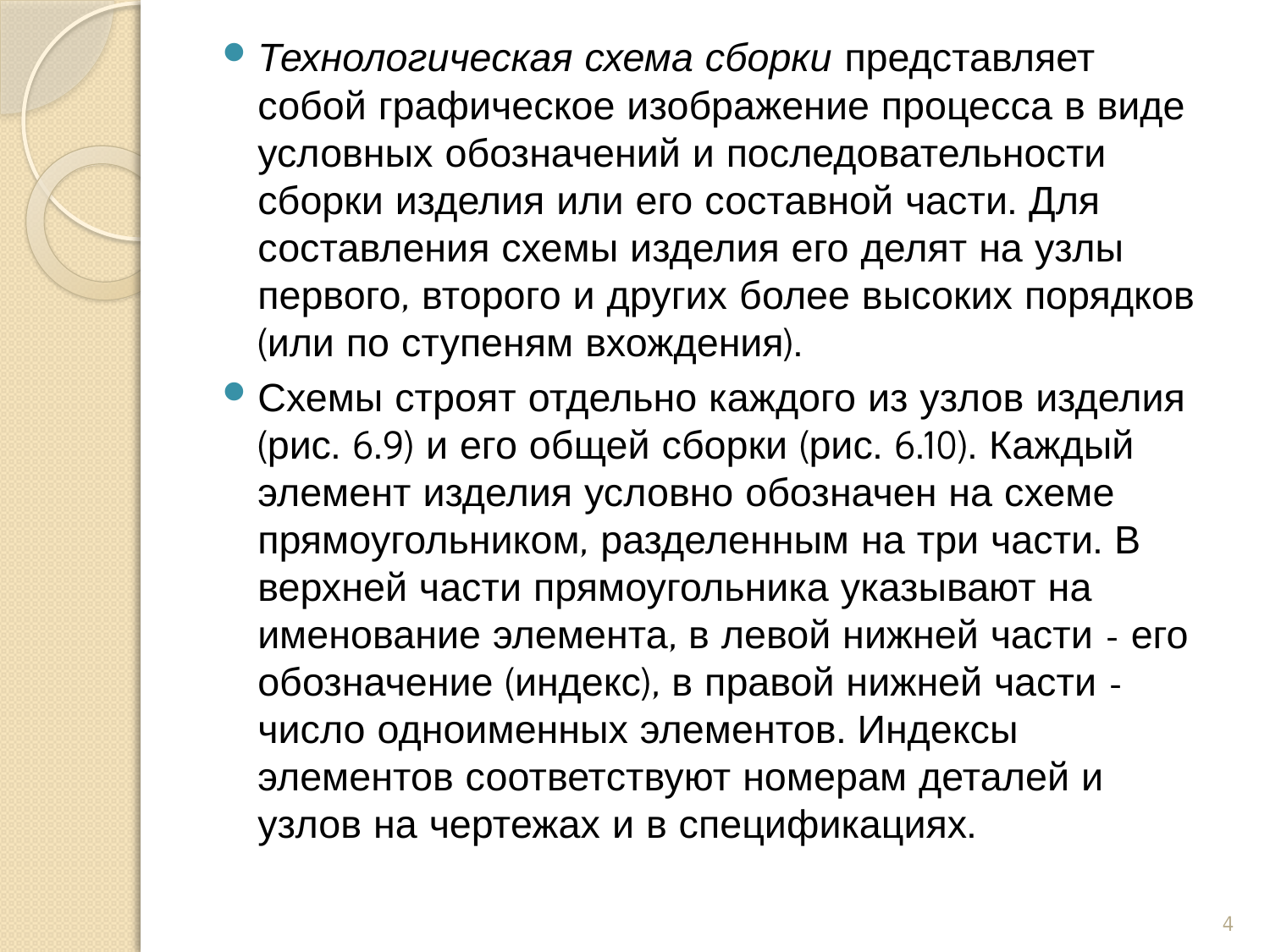

Технологическая схема сборки представляет собой графи­ческое изображение процесса в виде условных обозначений и последовательности сборки изделия или его составной части. Для составления схемы изделия его делят на узлы первого, второго и других более высоких порядков (или по ступеням вхождения).
Схемы строят отдельно каждого из узлов изделия (рис. 6.9) и его общей сборки (рис. 6.10). Каждый элемент изделия условно обозначен на схеме прямоугольником, разделенным на три части. В верхней части прямоугольника указывают на­именование элемента, в левой нижней части - его обозначение (индекс), в правой нижней части - число одноименных эле­ментов. Индексы элементов соответствуют номерам деталей и узлов на чертежах и в спецификациях.

4